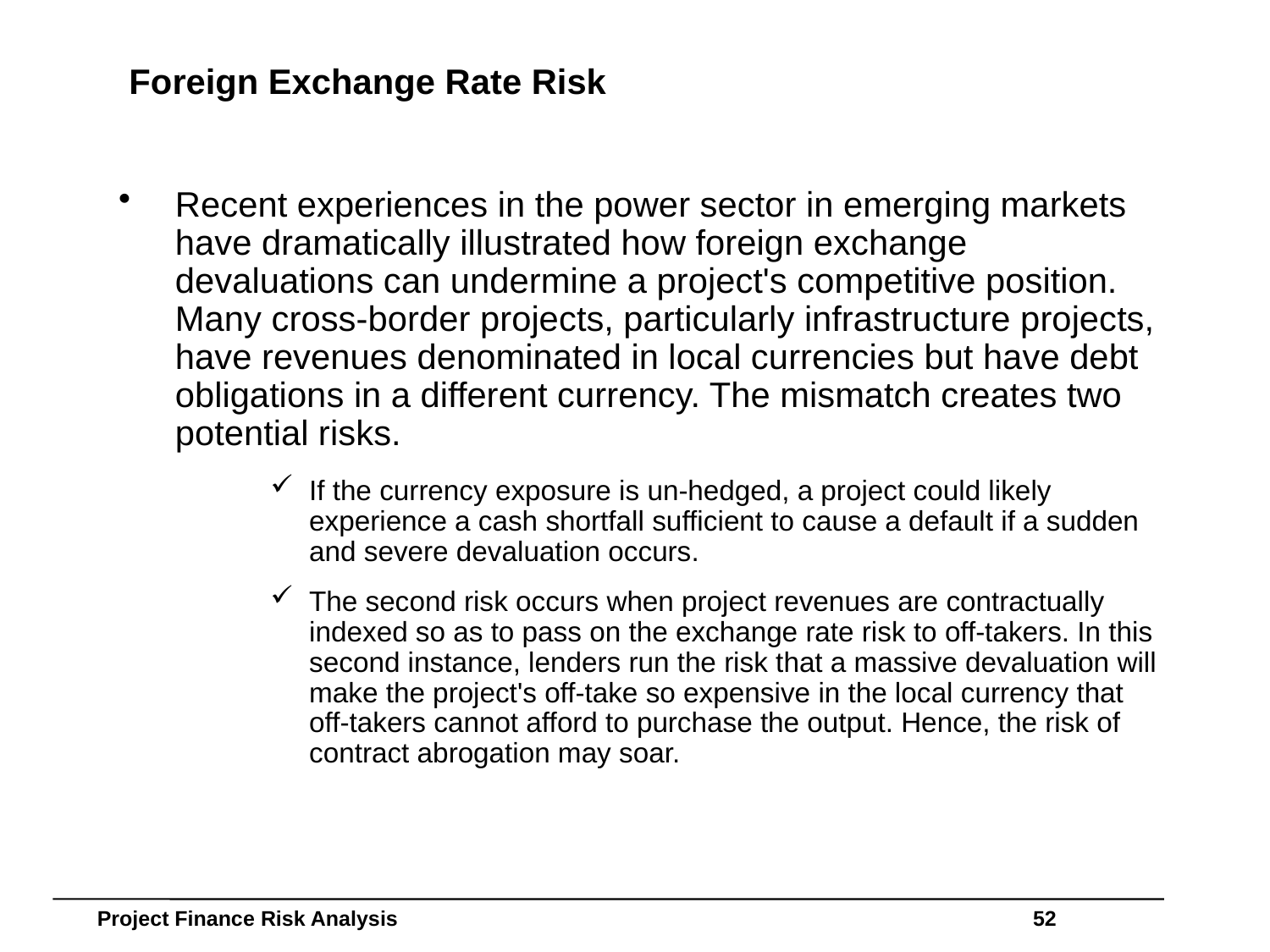

# Foreign Exchange Rate Risk
Recent experiences in the power sector in emerging markets have dramatically illustrated how foreign exchange devaluations can undermine a project's competitive position. Many cross-border projects, particularly infrastructure projects, have revenues denominated in local currencies but have debt obligations in a different currency. The mismatch creates two potential risks.
If the currency exposure is un-hedged, a project could likely experience a cash shortfall sufficient to cause a default if a sudden and severe devaluation occurs.
The second risk occurs when project revenues are contractually indexed so as to pass on the exchange rate risk to off-takers. In this second instance, lenders run the risk that a massive devaluation will make the project's off-take so expensive in the local currency that off-takers cannot afford to purchase the output. Hence, the risk of contract abrogation may soar.